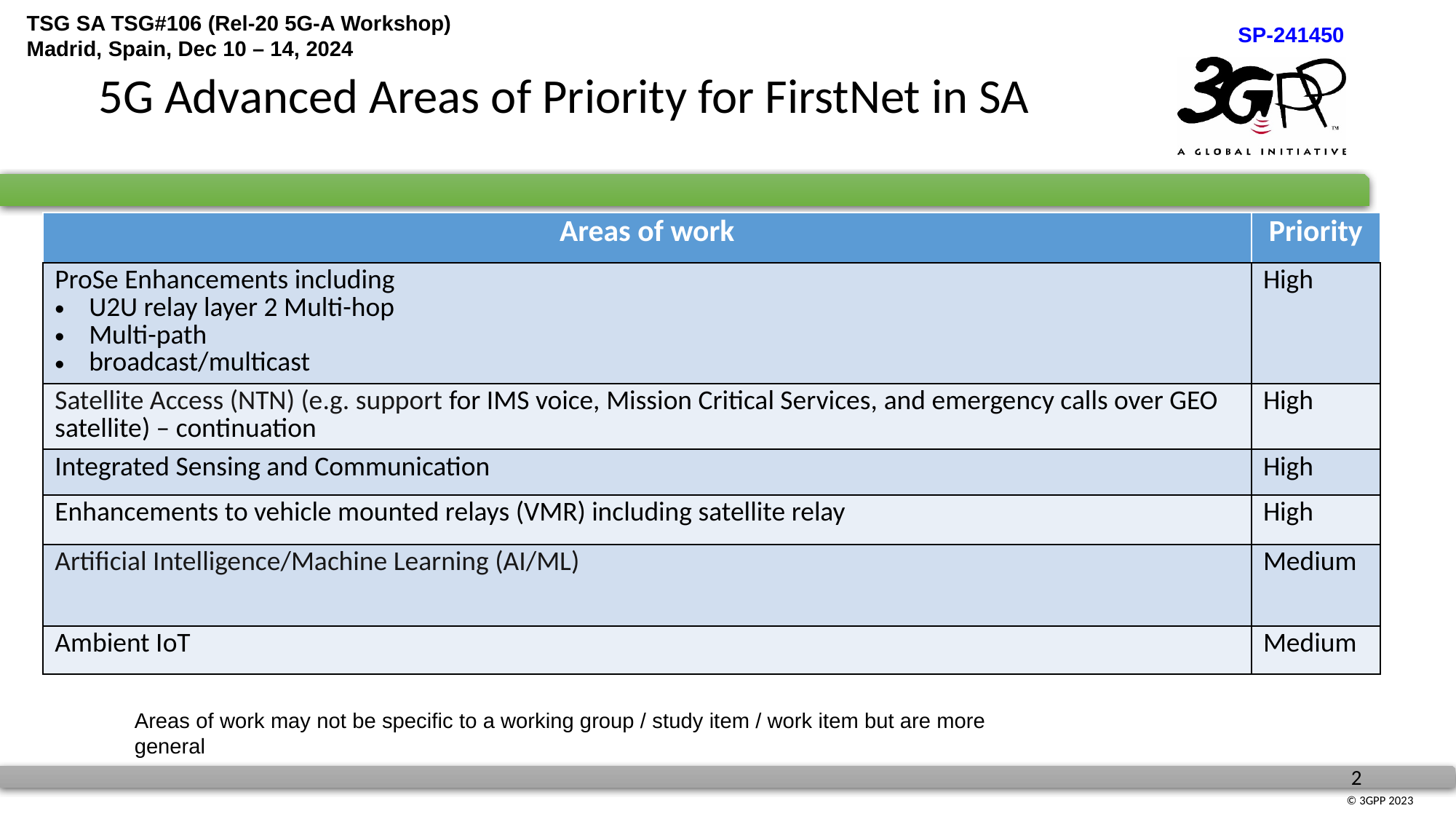

# 5G Advanced Areas of Priority for FirstNet in SA
| Areas of work | Priority |
| --- | --- |
| ProSe Enhancements including U2U relay layer 2 Multi-hop Multi-path broadcast/multicast | High |
| Satellite Access (NTN) (e.g. support for IMS voice, Mission Critical Services, and emergency calls over GEO satellite) – continuation | High |
| Integrated Sensing and Communication | High |
| Enhancements to vehicle mounted relays (VMR) including satellite relay | High |
| Artificial Intelligence/Machine Learning (AI/ML) | Medium |
| Ambient IoT | Medium |
Areas of work may not be specific to a working group / study item / work item but are more general